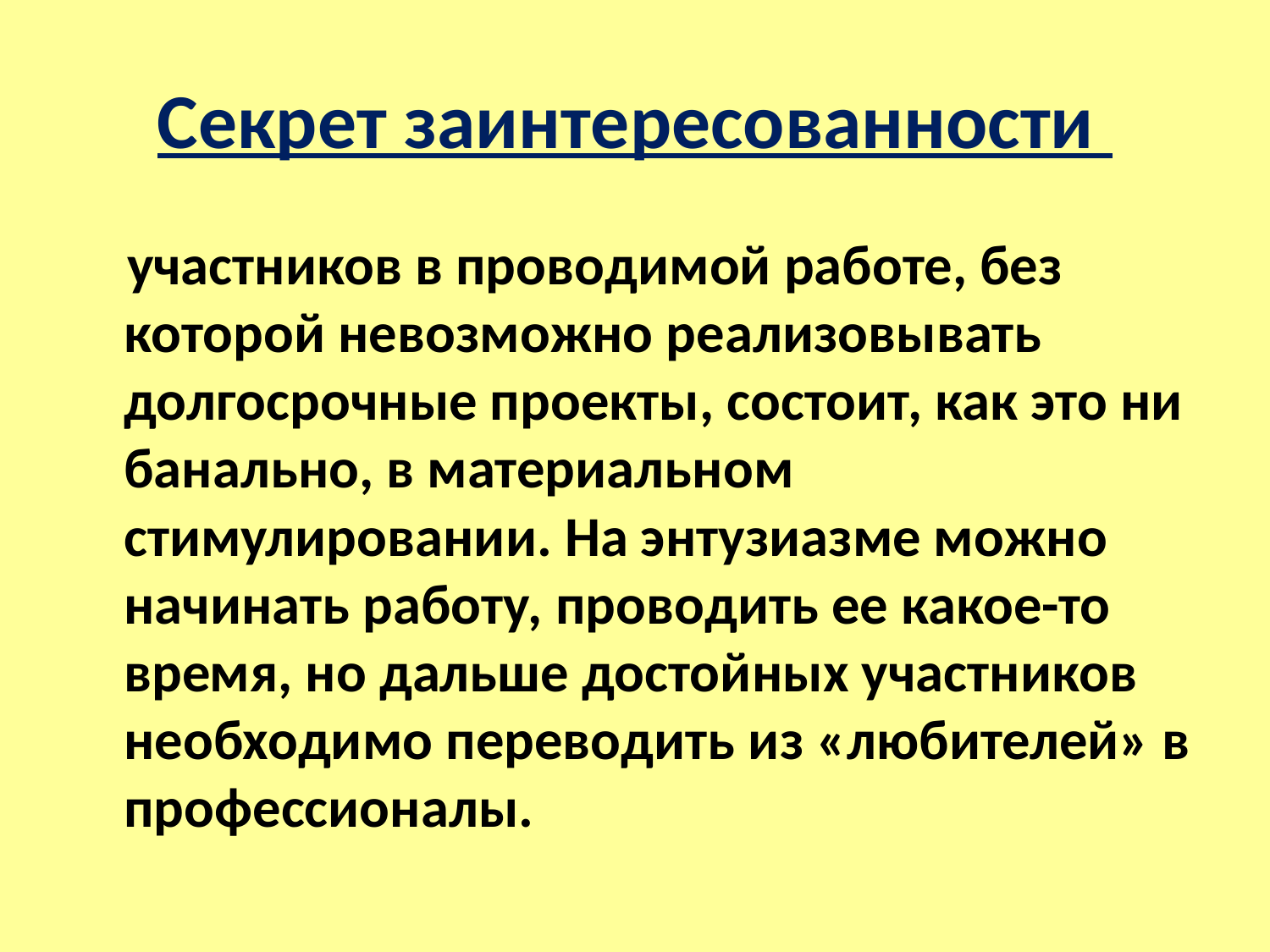

# Секрет заинтересованности
    участников в проводимой работе, без которой невозможно реализовывать долгосрочные проекты, состоит, как это ни банально, в материальном стимулировании. На энтузиазме можно начинать работу, проводить ее какое-то время, но дальше достойных участников необходимо переводить из «любителей» в профессионалы.